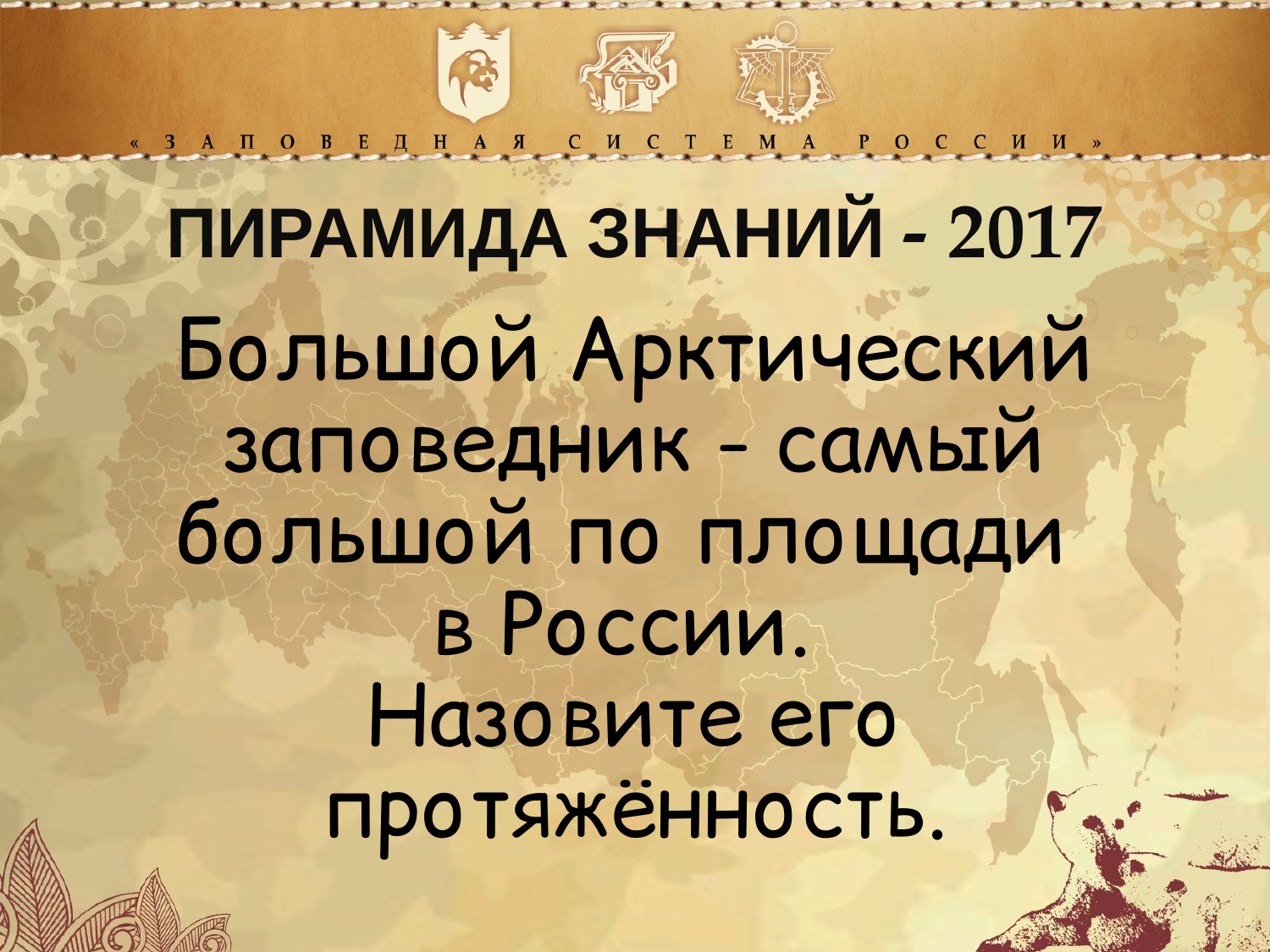

ПИРАМИДА ЗНАНИЙ - 2017
Большой Арктический заповедник - самый большой по площади
в России.
Назовите его протяжённость.